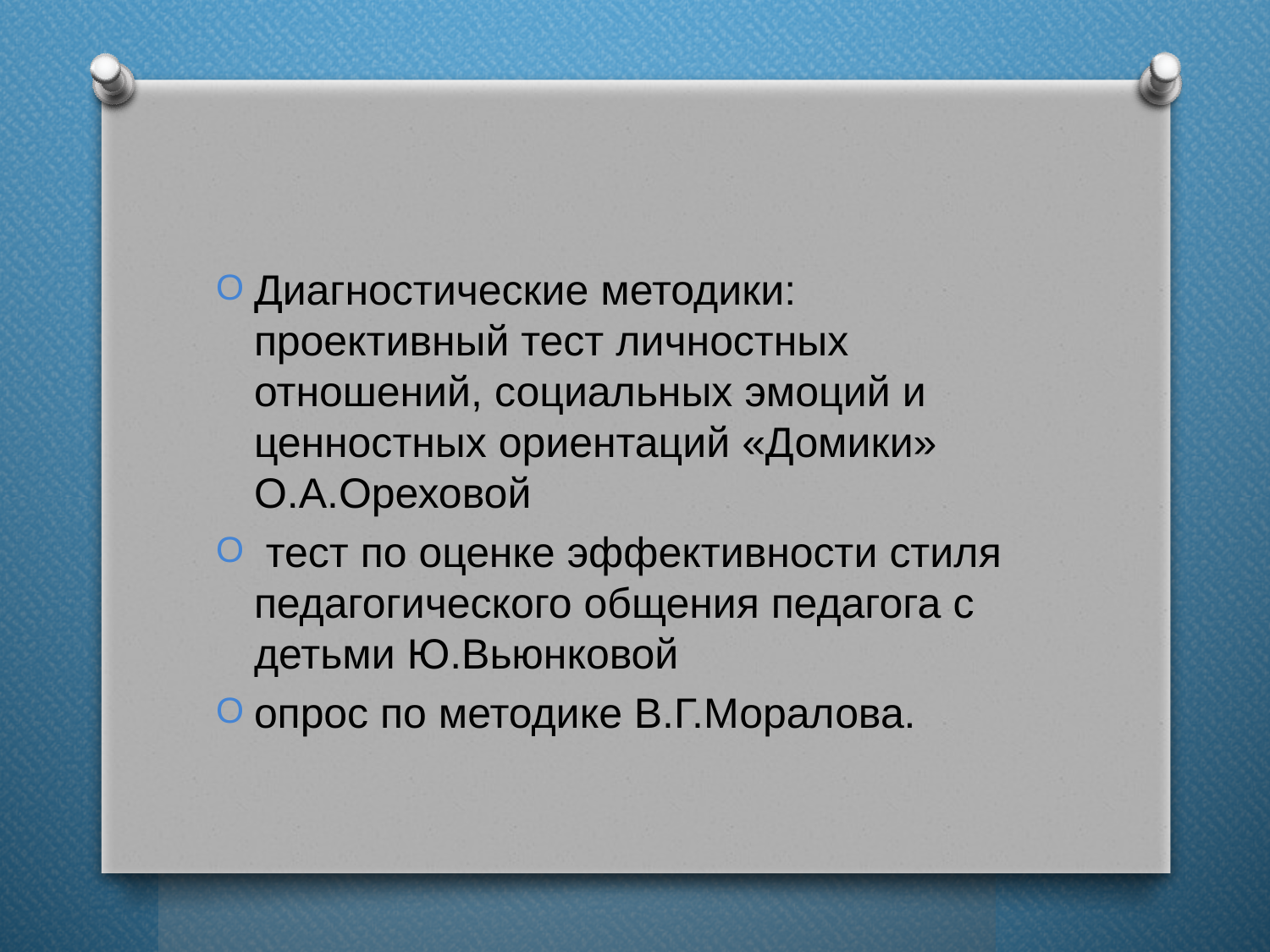

#
Диагностические методики: проективный тест личностных отношений, социальных эмоций и ценностных ориентаций «Домики» О.А.Ореховой
 тест по оценке эффективности стиля педагогического общения педагога с детьми Ю.Вьюнковой
опрос по методике В.Г.Моралова.